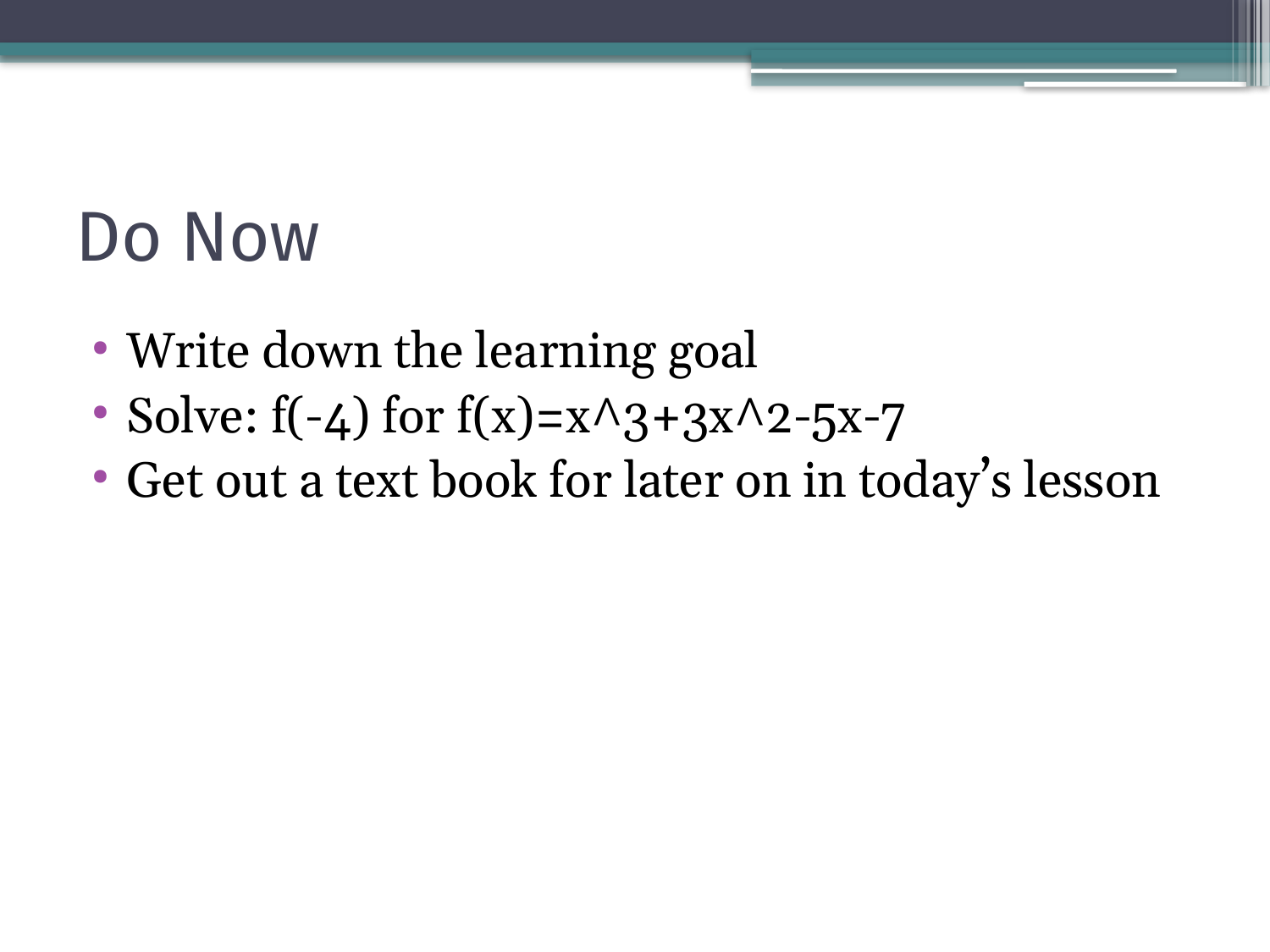

# Do Now
Write down the learning goal
Solve: f(-4) for f(x)=x^3+3x^2-5x-7
Get out a text book for later on in today’s lesson